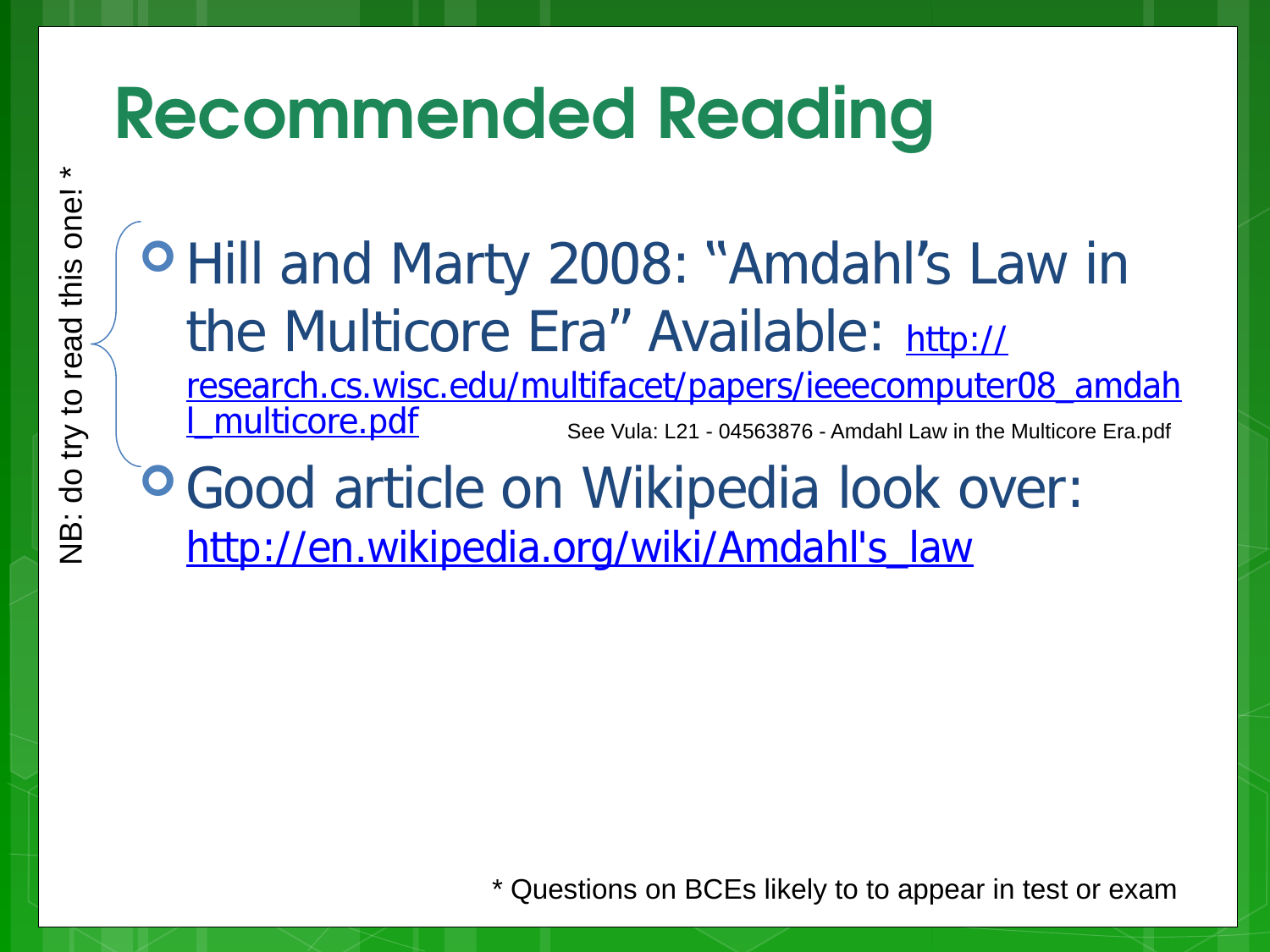

# Recommended Reading

Hill and Marty 2008: “Amdahl’s Law in the Multicore Era” Available: http://research.cs.wisc.edu/multifacet/papers/ieeecomputer08_amdahl_multicore.pdf
Good article on Wikipedia look over: http://en.wikipedia.org/wiki/Amdahl's_law
NB: do try to read this one! *
See Vula: L21 - 04563876 - Amdahl Law in the Multicore Era.pdf
* Questions on BCEs likely to to appear in test or exam